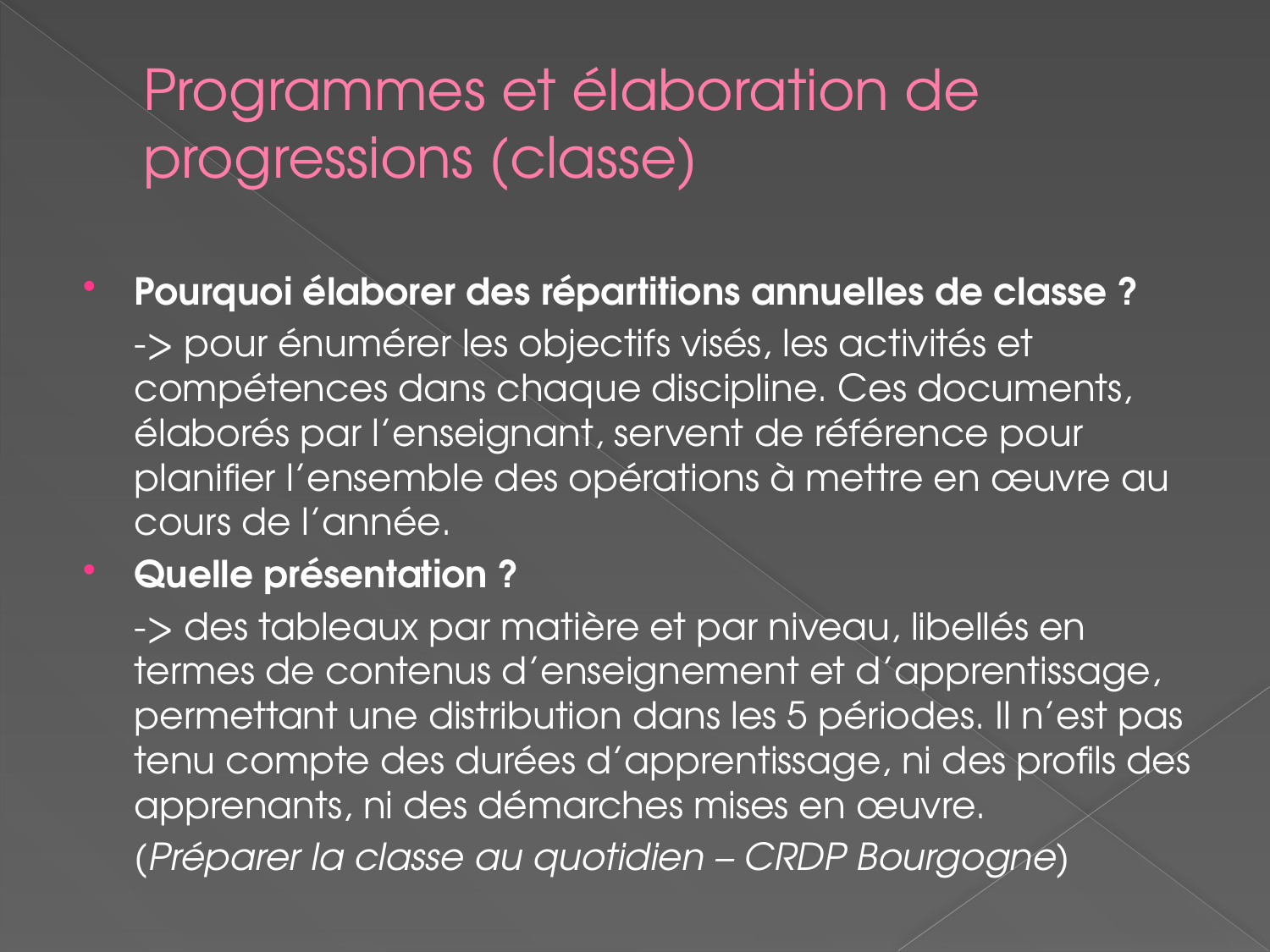

# Programmes et élaboration de progressions (classe)
Pourquoi élaborer des répartitions annuelles de classe ?
	-> pour énumérer les objectifs visés, les activités et compétences dans chaque discipline. Ces documents, élaborés par l’enseignant, servent de référence pour planifier l’ensemble des opérations à mettre en œuvre au cours de l’année.
Quelle présentation ?
	-> des tableaux par matière et par niveau, libellés en termes de contenus d’enseignement et d’apprentissage, permettant une distribution dans les 5 périodes. Il n’est pas tenu compte des durées d’apprentissage, ni des profils des apprenants, ni des démarches mises en œuvre.
	(Préparer la classe au quotidien – CRDP Bourgogne)